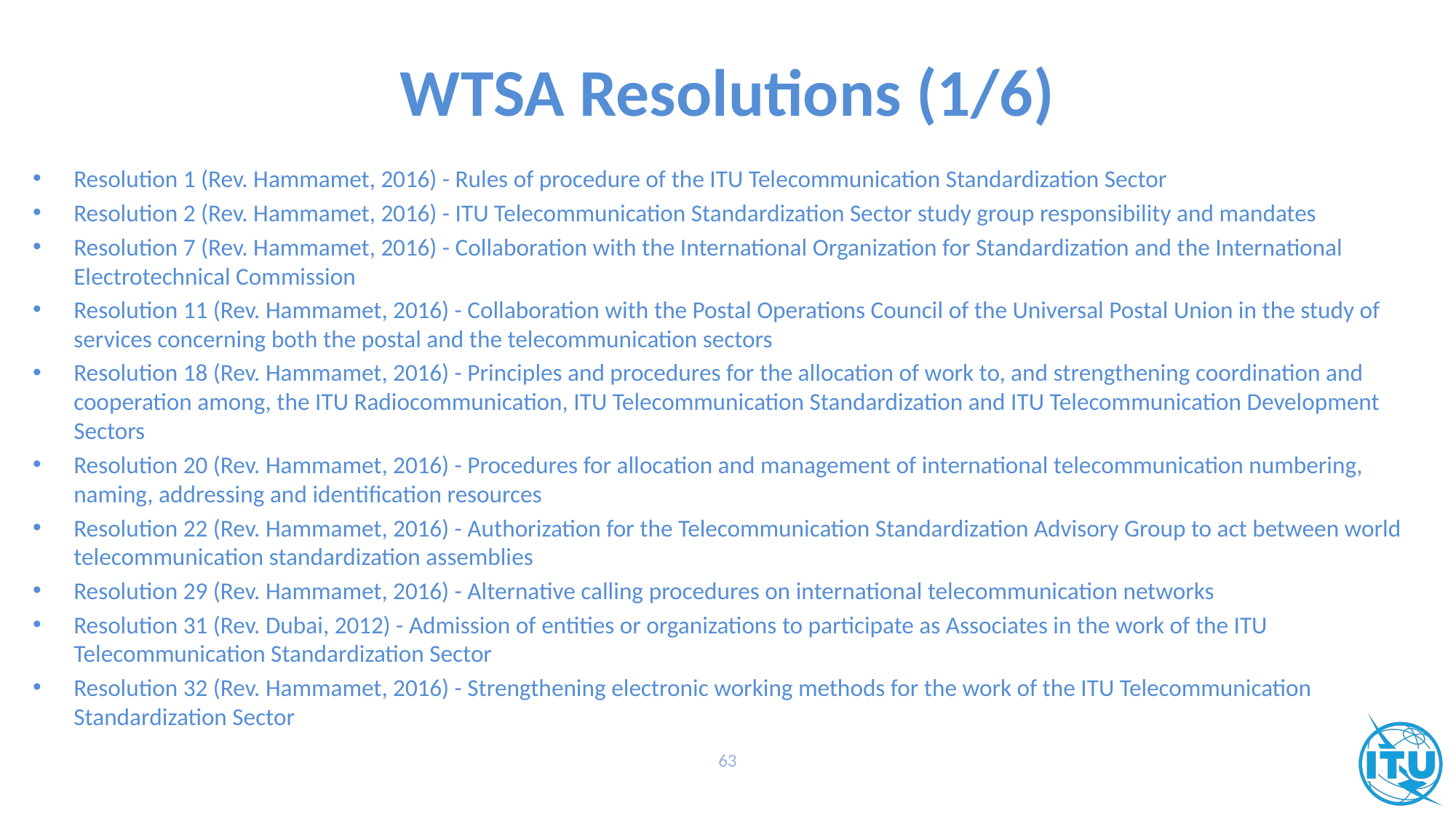

# WTSA Resolutions (1/6)
Resolution 1 (Rev. Hammamet, 2016) - Rules of procedure of the ITU Telecommunication Standardization Sector
Resolution 2 (Rev. Hammamet, 2016) - ITU Telecommunication Standardization Sector study group responsibility and mandates
Resolution 7 (Rev. Hammamet, 2016) - Collaboration with the International Organization for Standardization and the International Electrotechnical Commission
Resolution 11 (Rev. Hammamet, 2016) - Collaboration with the Postal Operations Council of the Universal Postal Union in the study of services concerning both the postal and the telecommunication sectors
Resolution 18 (Rev. Hammamet, 2016) - Principles and procedures for the allocation of work to, and strengthening coordination and cooperation among, the ITU Radiocommunication, ITU Telecommunication Standardization and ITU Telecommunication Development Sectors
Resolution 20 (Rev. Hammamet, 2016) - Procedures for allocation and management of international telecommunication numbering, naming, addressing and identification resources
Resolution 22 (Rev. Hammamet, 2016) - Authorization for the Telecommunication Standardization Advisory Group to act between world telecommunication standardization assemblies
Resolution 29 (Rev. Hammamet, 2016) - Alternative calling procedures on international telecommunication networks
Resolution 31 (Rev. Dubai, 2012) - Admission of entities or organizations to participate as Associates in the work of the ITU Telecommunication Standardization Sector
Resolution 32 (Rev. Hammamet, 2016) - Strengthening electronic working methods for the work of the ITU Telecommunication Standardization Sector
63